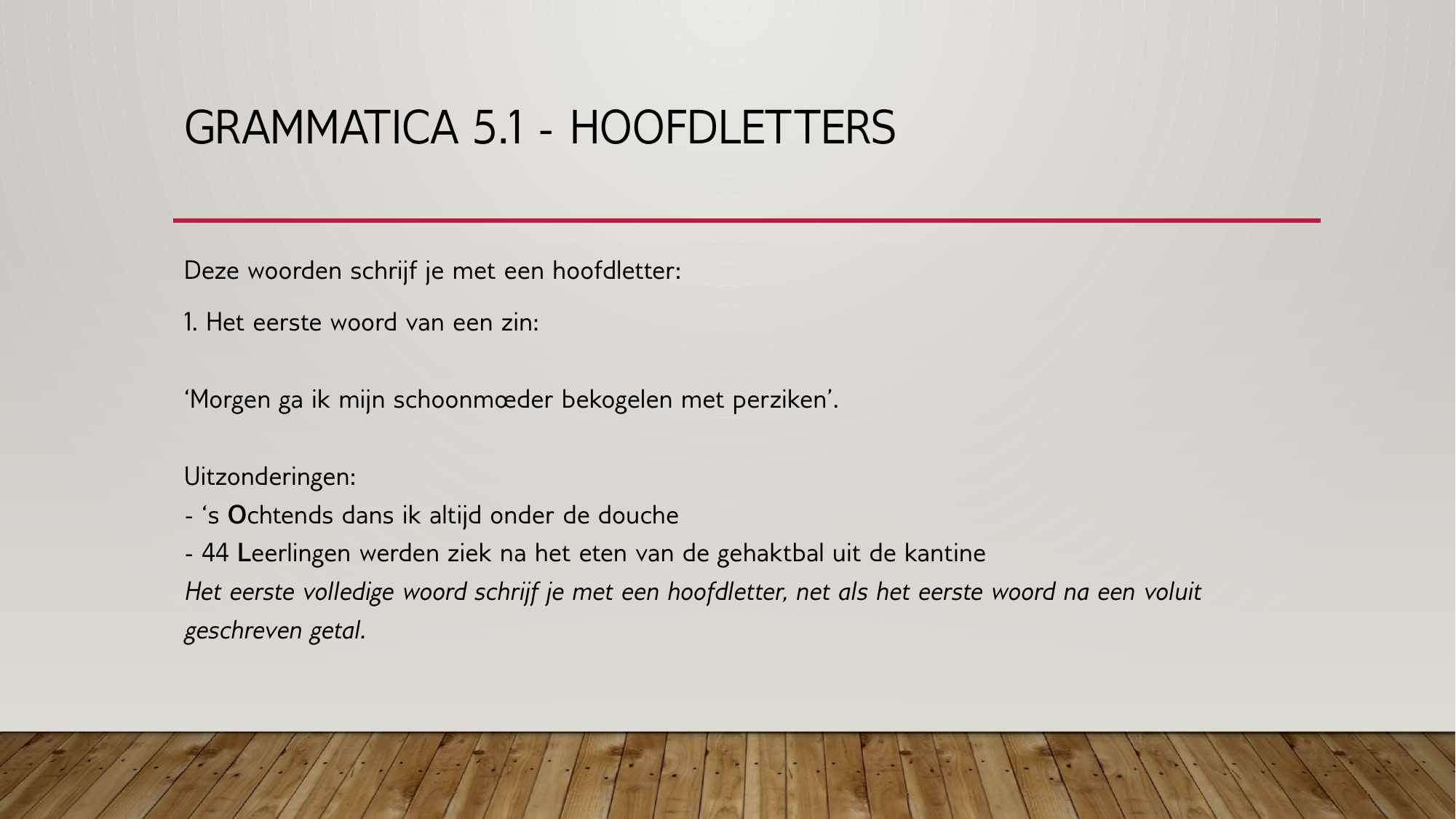

# Grammatica 5.1 - hoofdletters
Deze woorden schrijf je met een hoofdletter:
1. Het eerste woord van een zin:
‘Morgen ga ik mijn schoonmoeder bekogelen met perziken’.
Uitzonderingen:
- ‘s Ochtends dans ik altijd onder de douche
- 44 Leerlingen werden ziek na het eten van de gehaktbal uit de kantine
Het eerste volledige woord schrijf je met een hoofdletter, net als het eerste woord na een voluit geschreven getal.